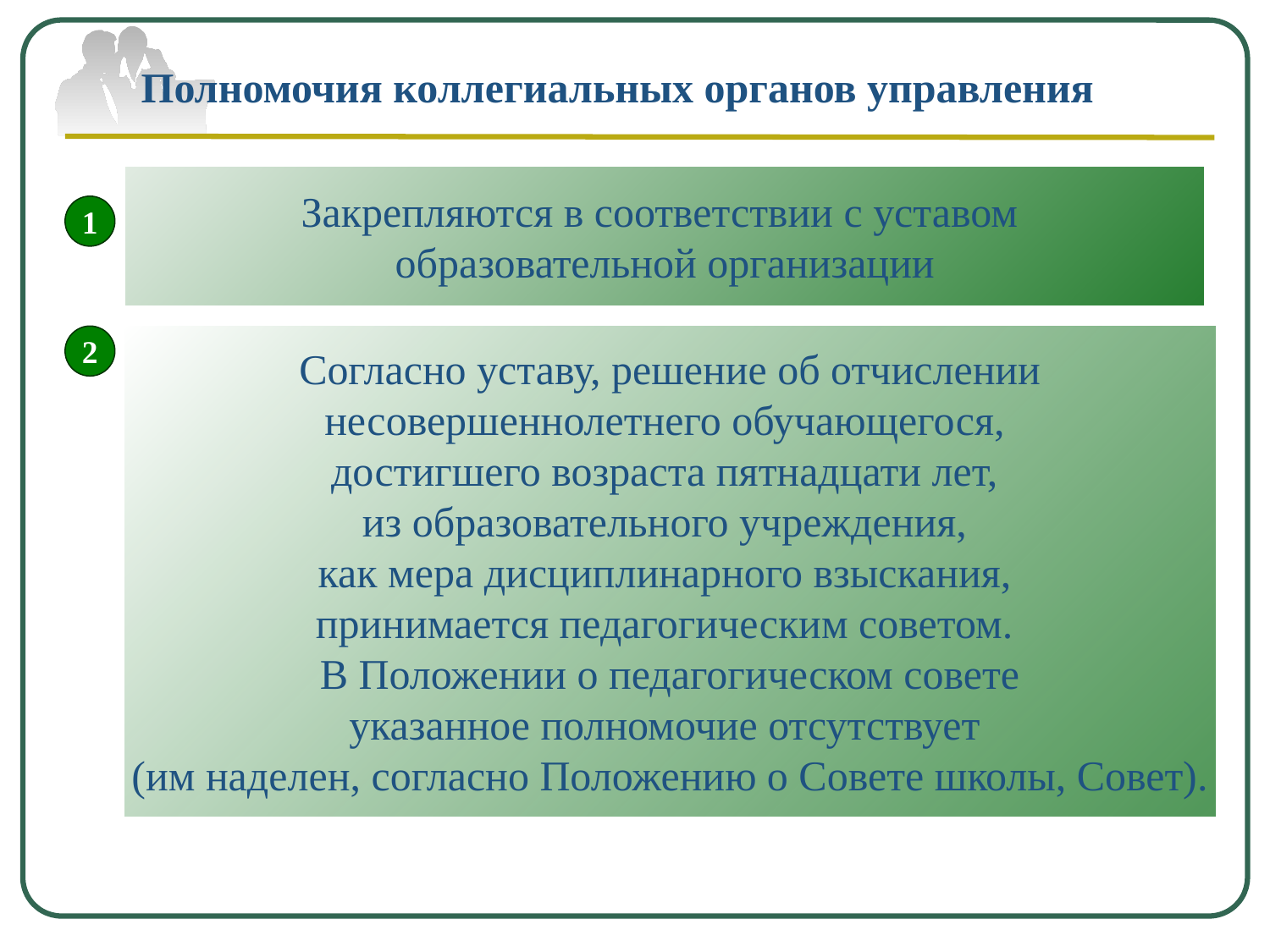

Полномочия коллегиальных органов управления
Закрепляются в соответствии с уставом
образовательной организации
1
2
Согласно уставу, решение об отчислении
несовершеннолетнего обучающегося,
достигшего возраста пятнадцати лет,
из образовательного учреждения,
как мера дисциплинарного взыскания,
принимается педагогическим советом.
В Положении о педагогическом совете
указанное полномочие отсутствует
(им наделен, согласно Положению о Совете школы, Совет).